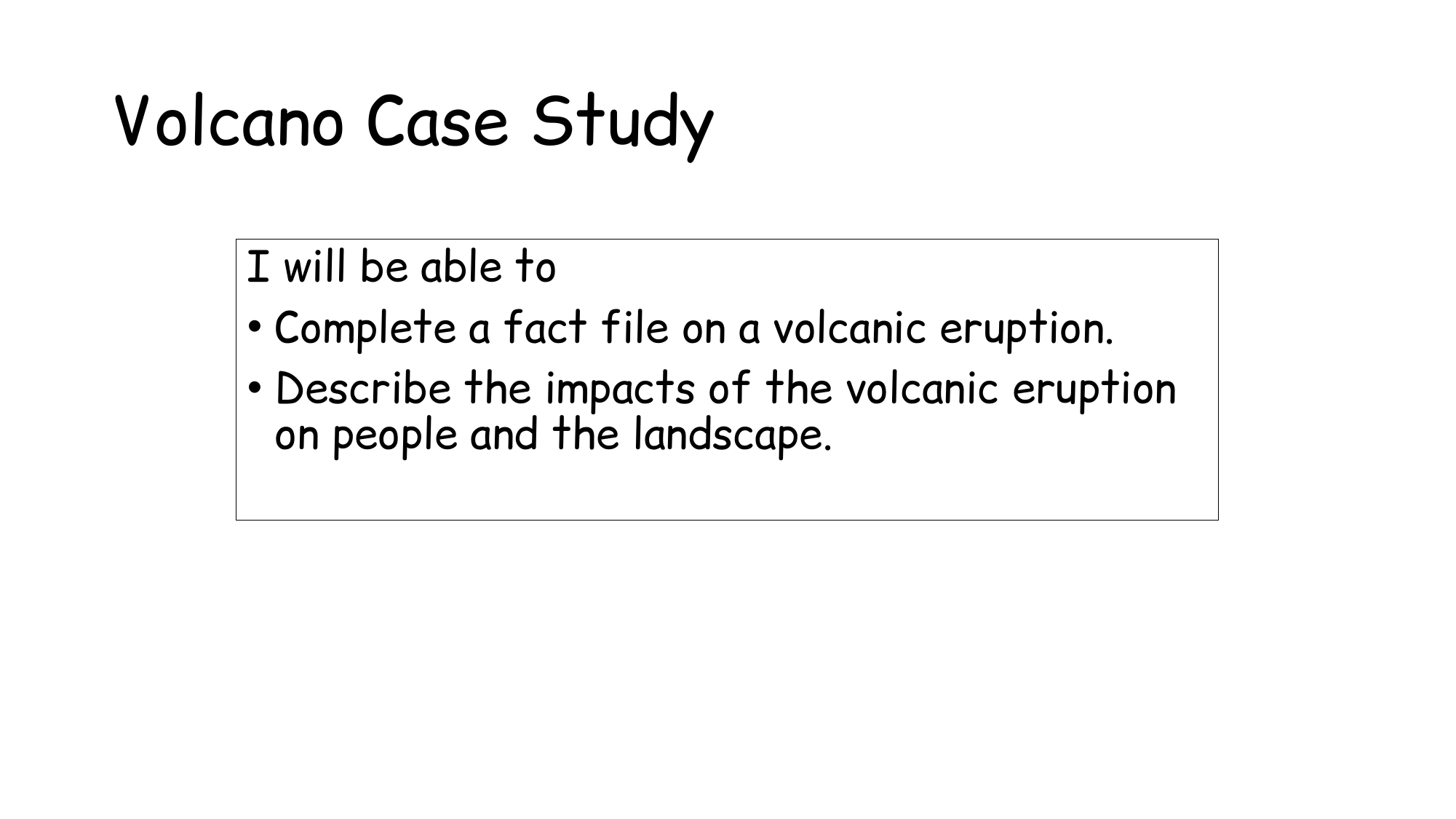

# Volcano Case Study
I will be able to
Complete a fact file on a volcanic eruption.
Describe the impacts of the volcanic eruption on people and the landscape.